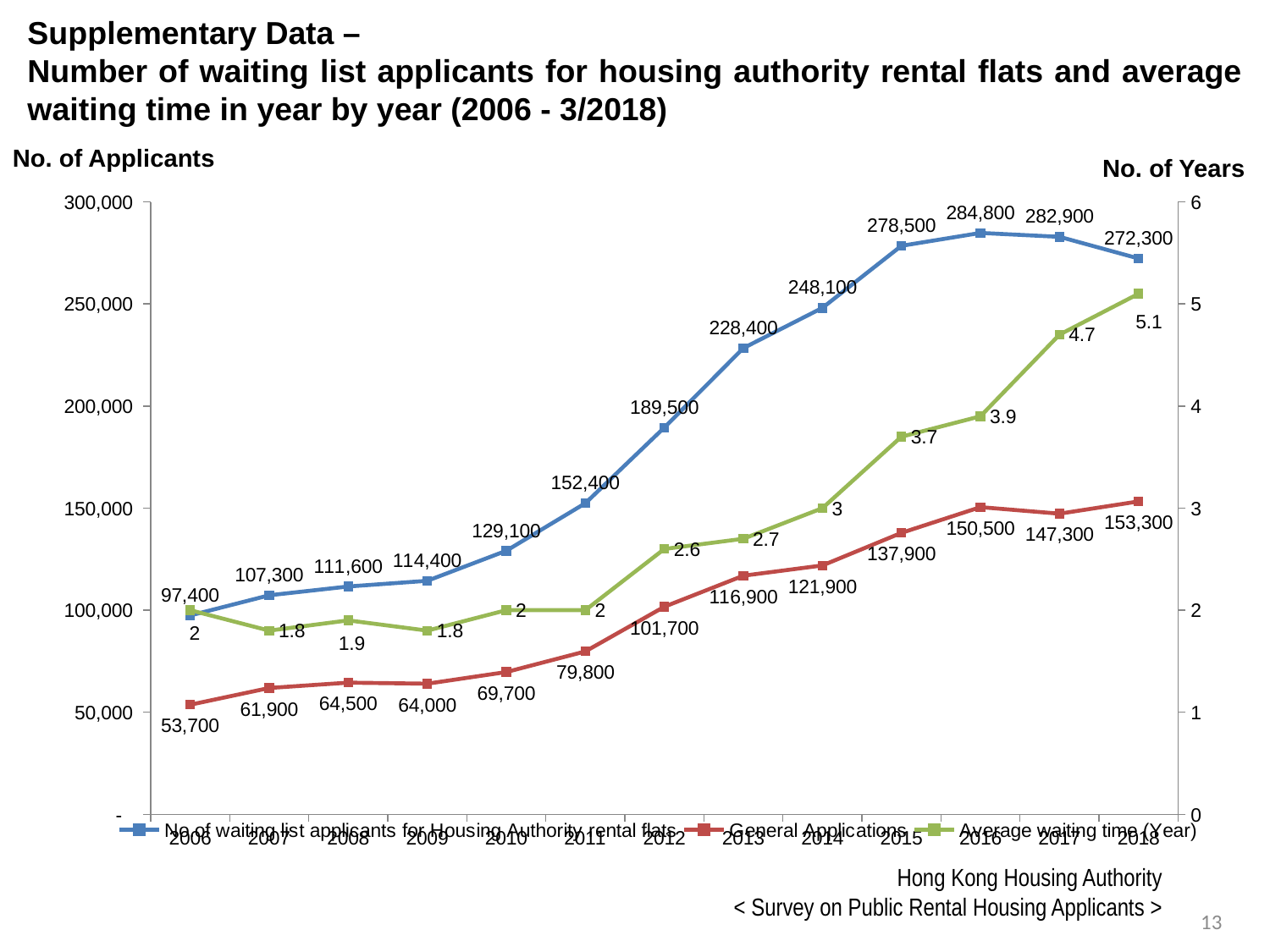

Supplementary Data –
Number of waiting list applicants for housing authority rental flats and average waiting time in year by year (2006 - 3/2018)
No. of Applicants
No. of Years

### Chart

| Category | No.of waiting list applicants for Housing Authority rental flats | General Applications | Average waiting time (Year) |
|---|---|---|---|
| 2006 | 97400.0 | 53700.0 | 2.0 |
| 2007 | 107300.0 | 61900.0 | 1.8 |
| 2008 | 111600.0 | 64500.0 | 1.9000000000000001 |
| 2009 | 114400.0 | 64000.0 | 1.8 |
| 2010 | 129100.0 | 69700.0 | 2.0 |
| 2011 | 152400.0 | 79800.0 | 2.0 |
| 2012 | 189500.0 | 101700.0 | 2.6 |
| 2013 | 228400.0 | 116900.0 | 2.7 |
| 2014 | 248100.0 | 121900.0 | 3.0 |
| 2015 | 278500.0 | 137900.0 | 3.7 |
| 2016 | 284800.0 | 150500.0 | 3.9 |
| 2017 | 282900.0 | 147300.0 | 4.7 |
| 2018 | 272300.0 | 153300.0 | 5.1 |
Hong Kong Housing Authority
< Survey on Public Rental Housing Applicants >
13